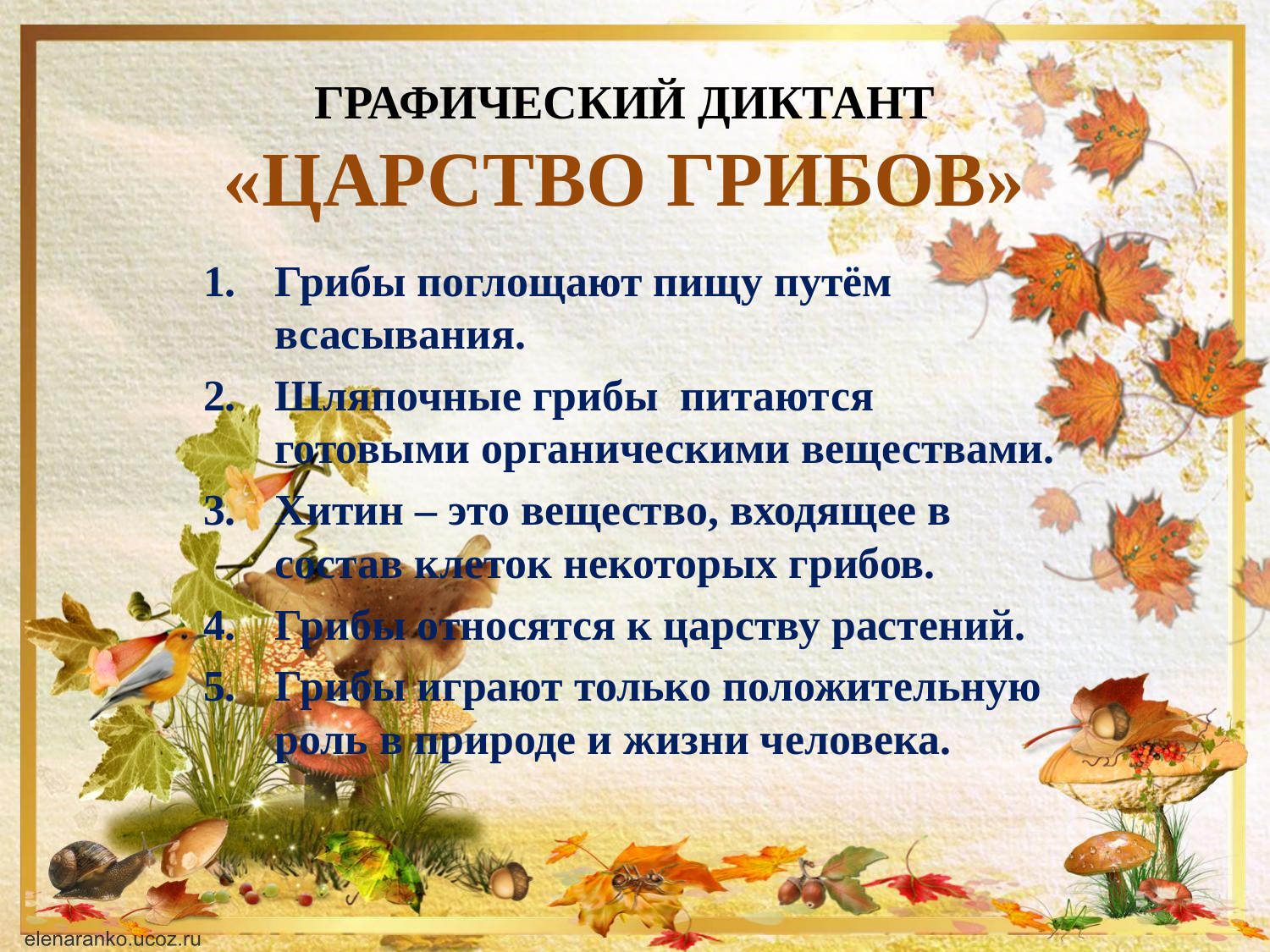

# ГРАФИЧЕСКИЙ ДИКТАНТ «ЦАРСТВО ГРИБОВ»
Грибы поглощают пищу путём всасывания.
Шляпочные грибы  питаются готовыми органическими веществами.
Хитин – это вещество, входящее в состав клеток некоторых грибов.
Грибы относятся к царству растений.
Грибы играют только положительную роль в природе и жизни человека.